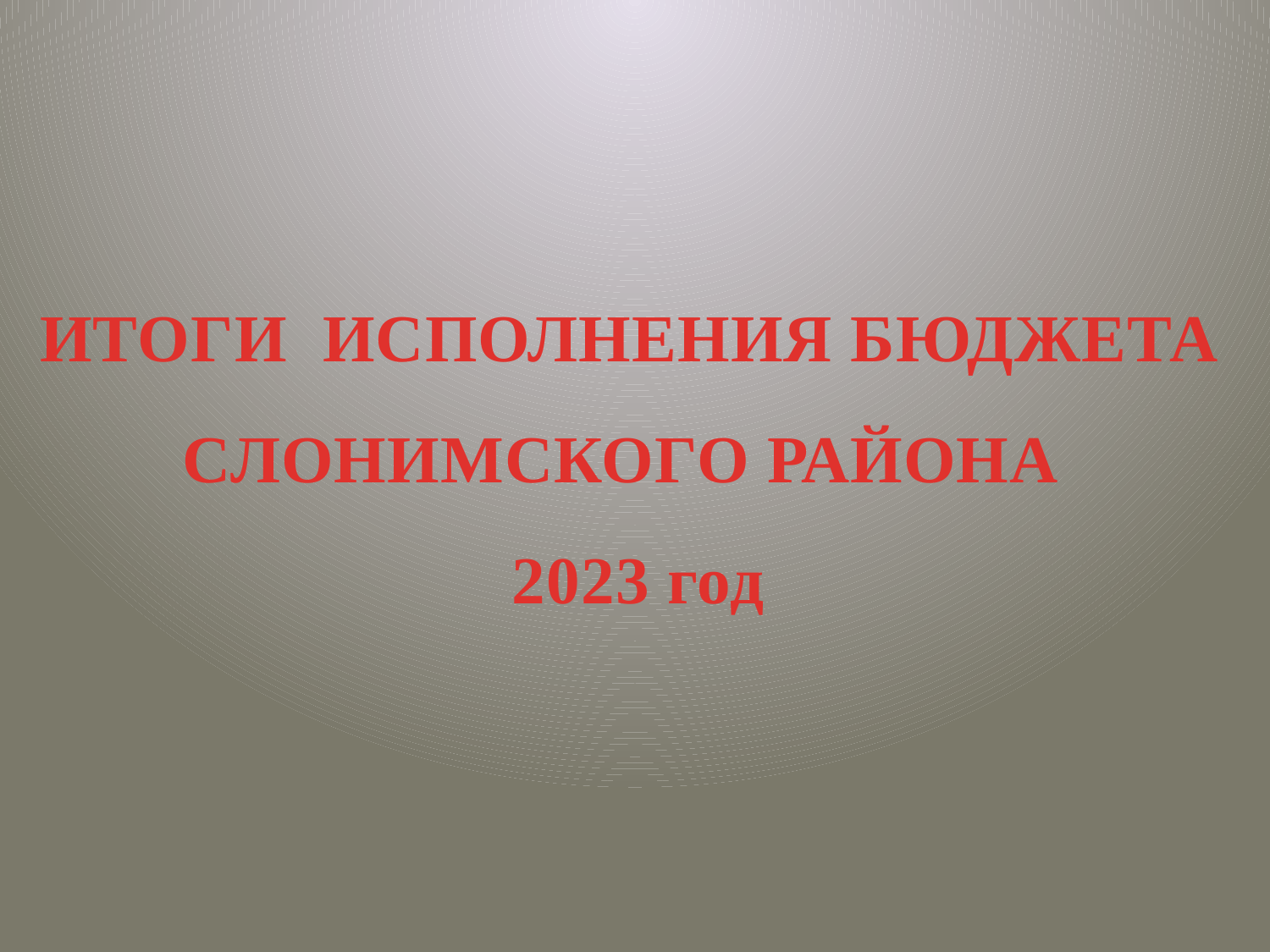

# ИТОГИ  ИСПОЛНЕНИЯ БЮДЖЕТА СЛОНИМСКОГО РАЙОНА 2023 год